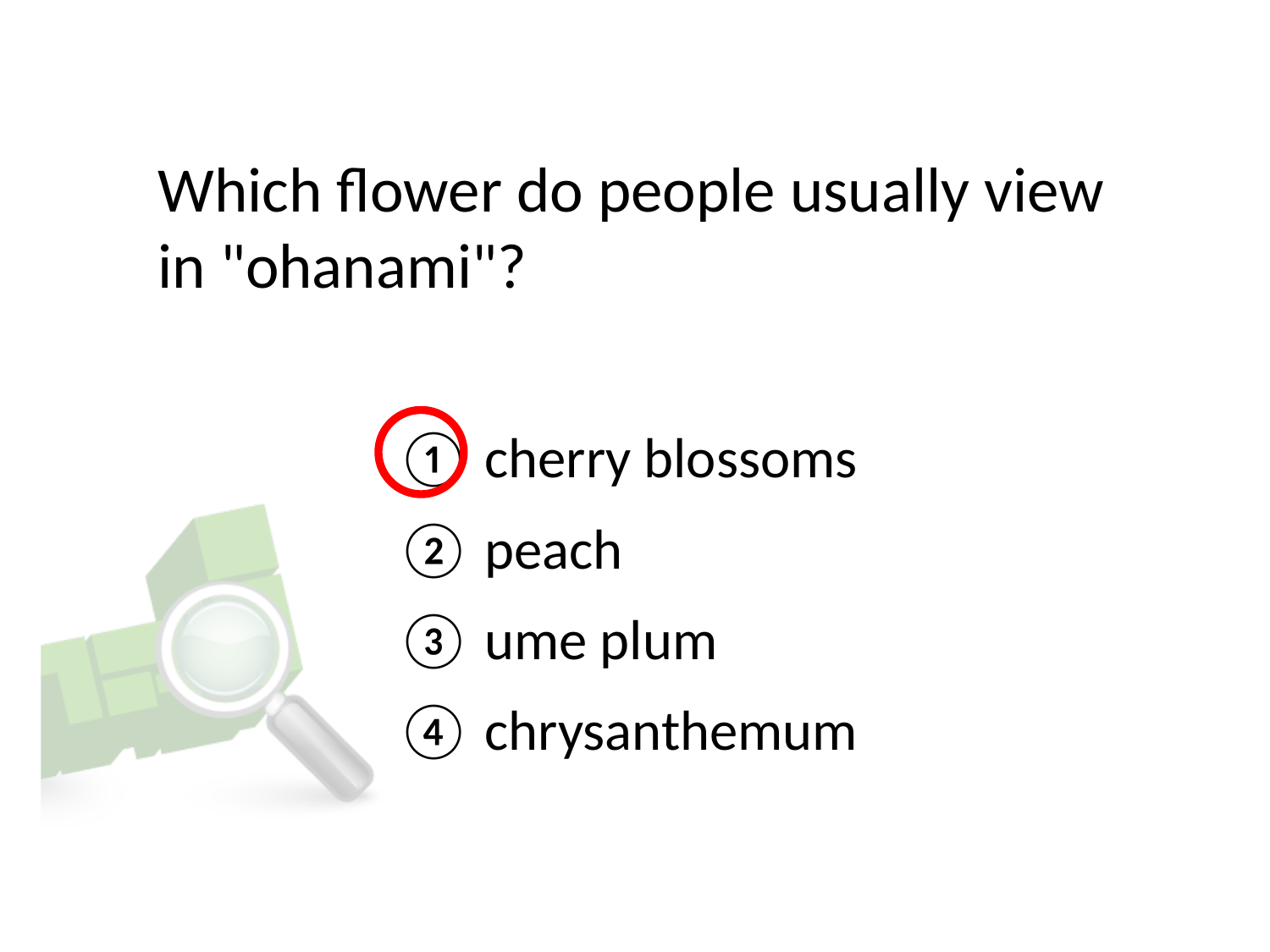

# Which flower do people usually view in "ohanami"?

① cherry blossoms
② peach
③ ume plum
④ chrysanthemum